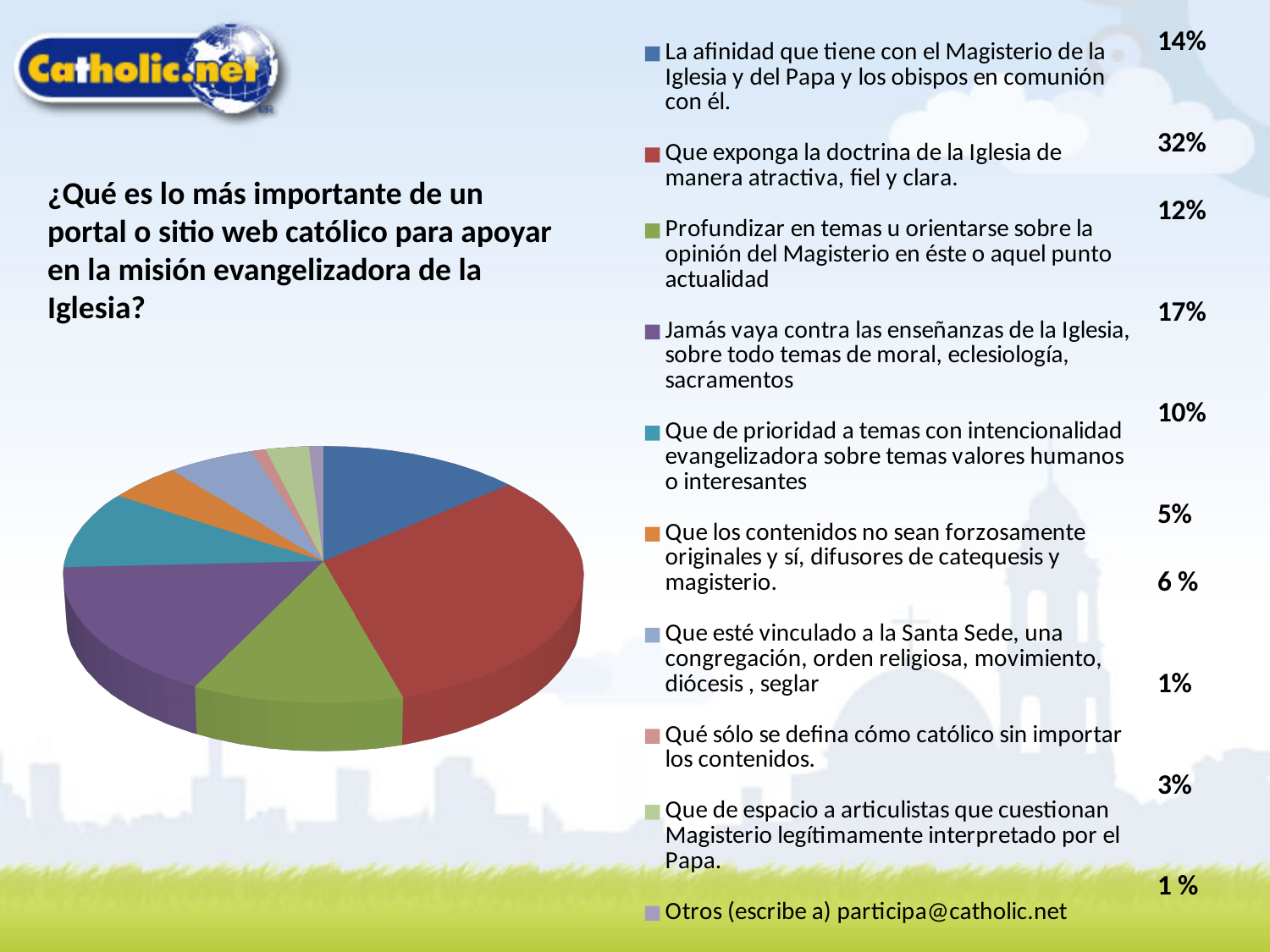

[unsupported chart]

14%

32%

12%

17%

10%

5%

6 %

1%

3%

1 %
¿Qué es lo más importante de un portal o sitio web católico para apoyar en la misión evangelizadora de la Iglesia?